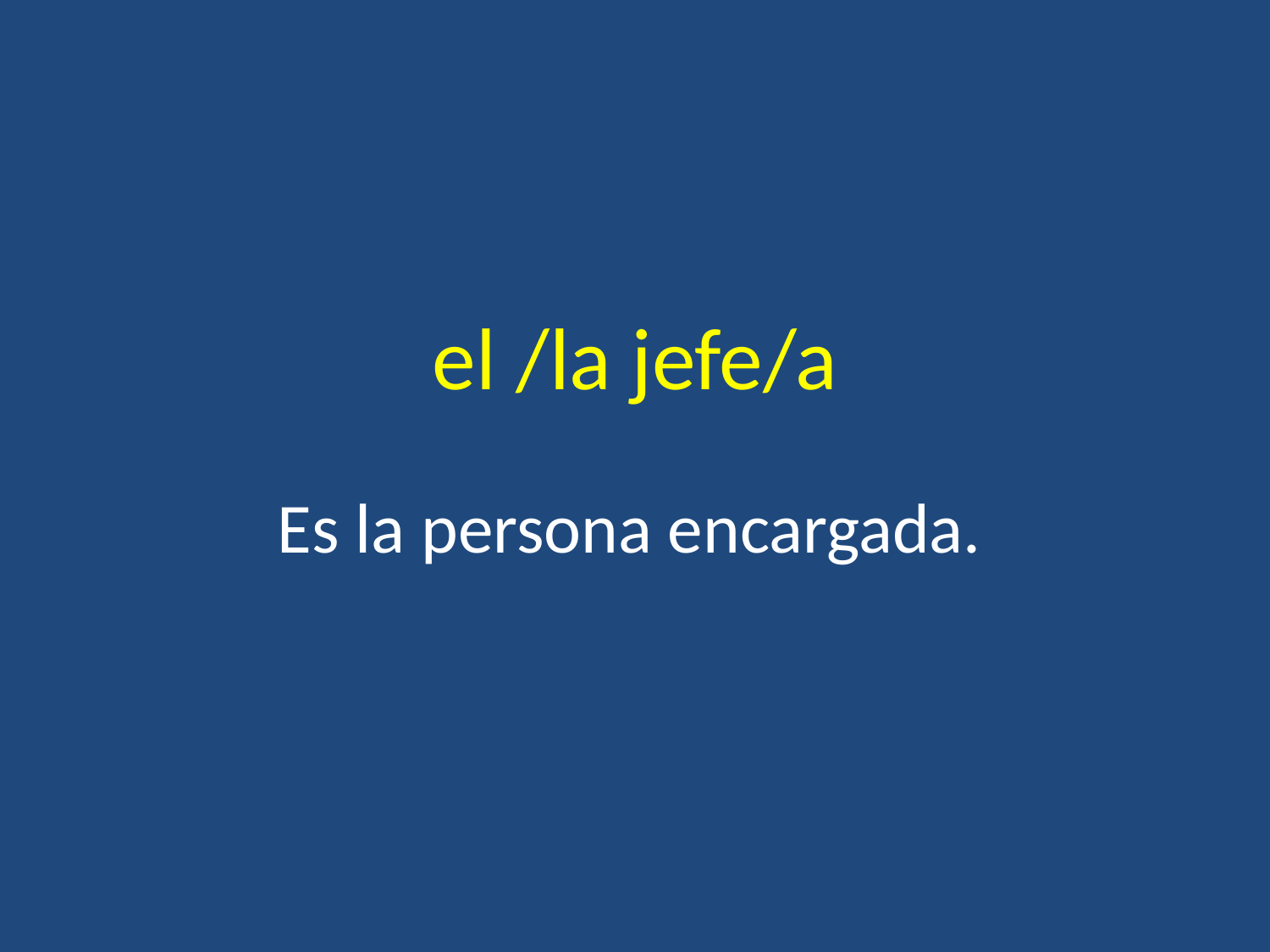

# el /la jefe/a
Es la persona encargada.